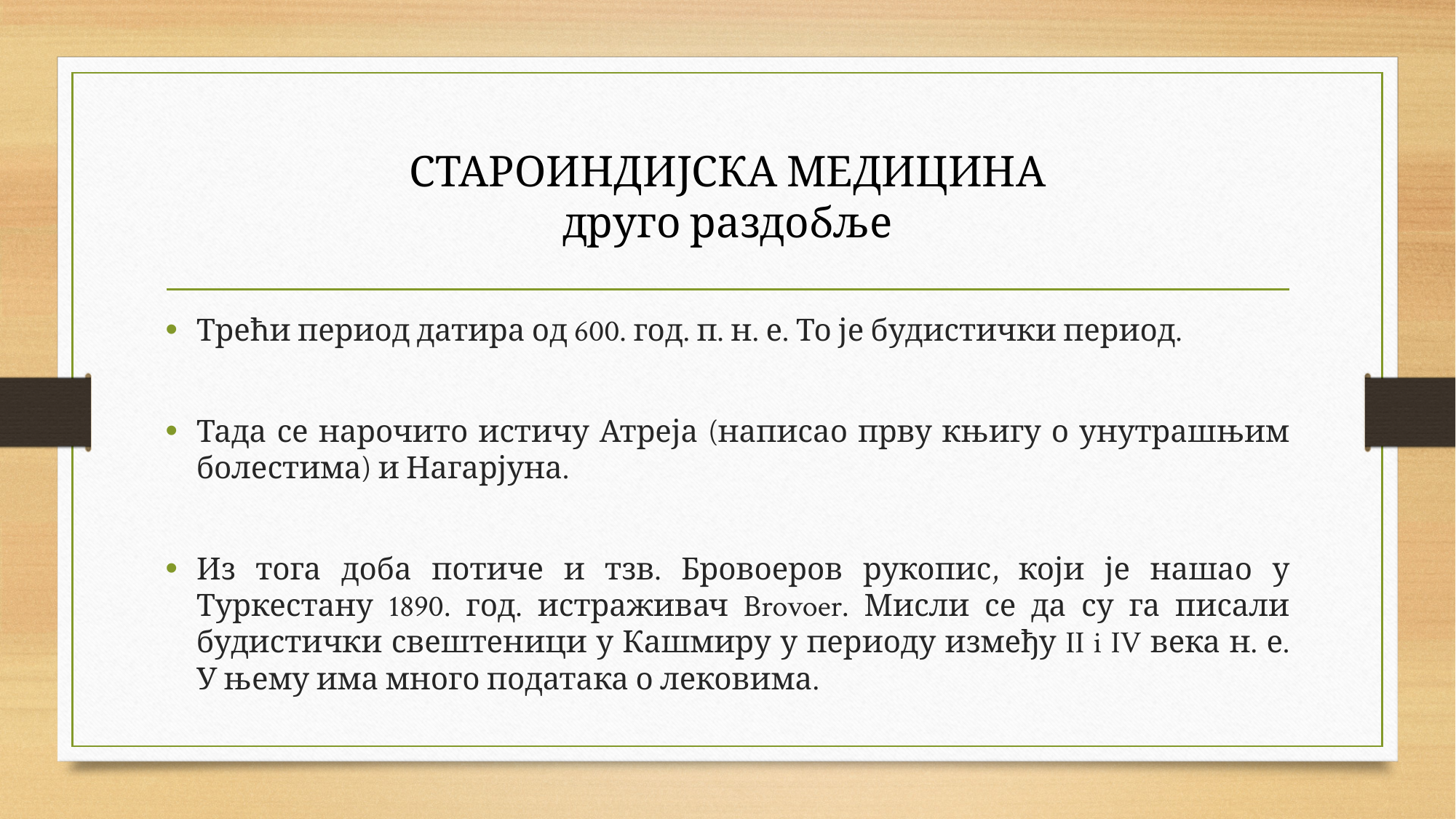

# СТАРОИНДИЈСКА МЕДИЦИНА друго раздобље
Трећи период датира од 600. год. п. н. е. То је будистички период.

Тада се нарочито истичу Атреја (написао прву књигу о унутрашњим болестима) и Нагарјуна.

Из тога доба потиче и тзв. Бровоеров рукопис, који је нашао у Туркестану 1890. год. истраживач Brovoer. Мисли се да су га писали будистички свештеници у Кашмиру у периоду између II i IV века н. е. У њему има много података о лековима.